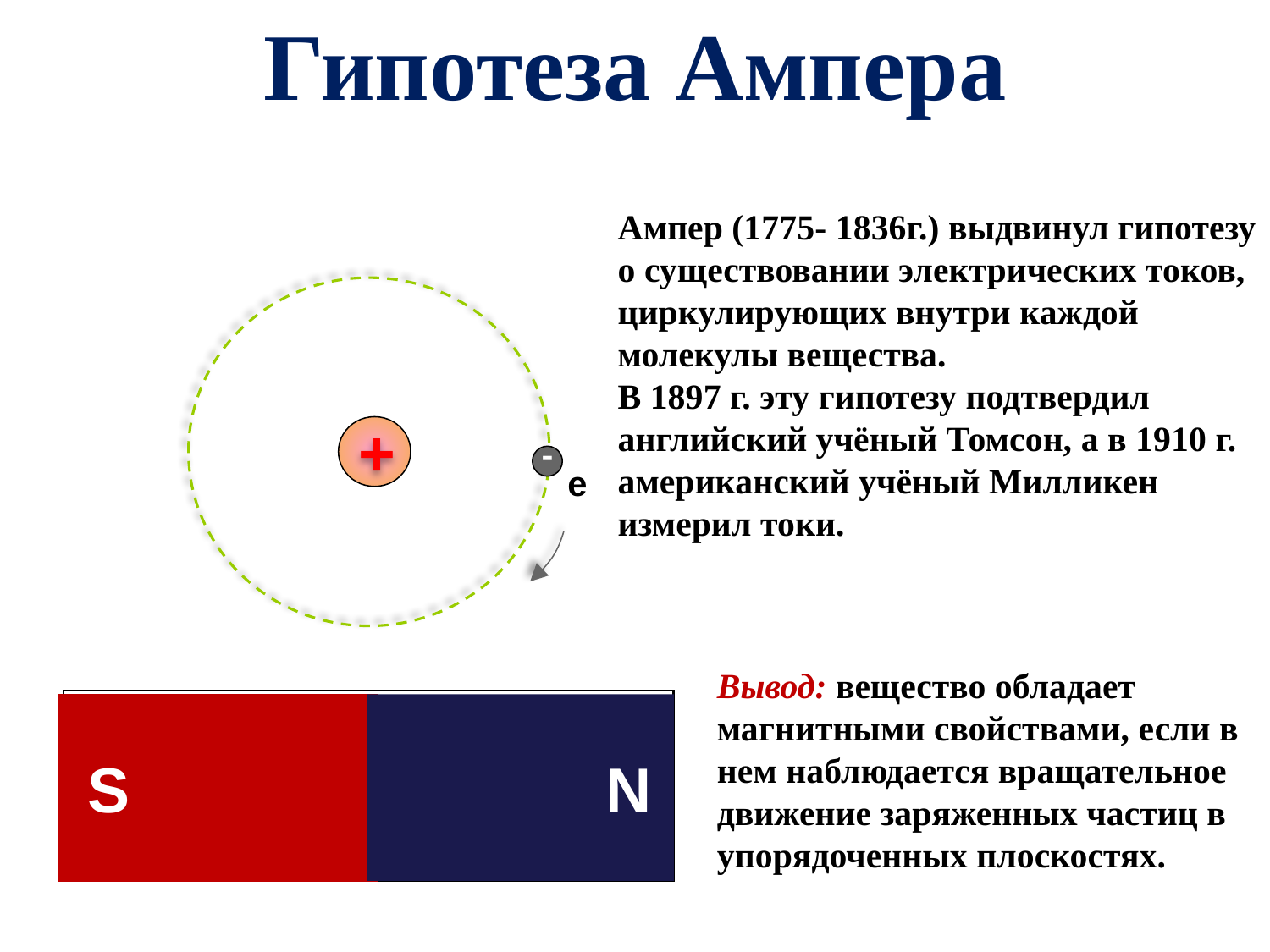

Гипотеза Ампера
Ампер (1775- 1836г.) выдвинул гипотезу о существовании электрических токов, циркулирующих внутри каждой молекулы вещества.
В 1897 г. эту гипотезу подтвердил английский учёный Томсон, а в 1910 г. американский учёный Милликен измерил токи.

+

е

-

Вывод: вещество обладает магнитными свойствами, если в нем наблюдается вращательное движение заряженных частиц в упорядоченных плоскостях.

S
N